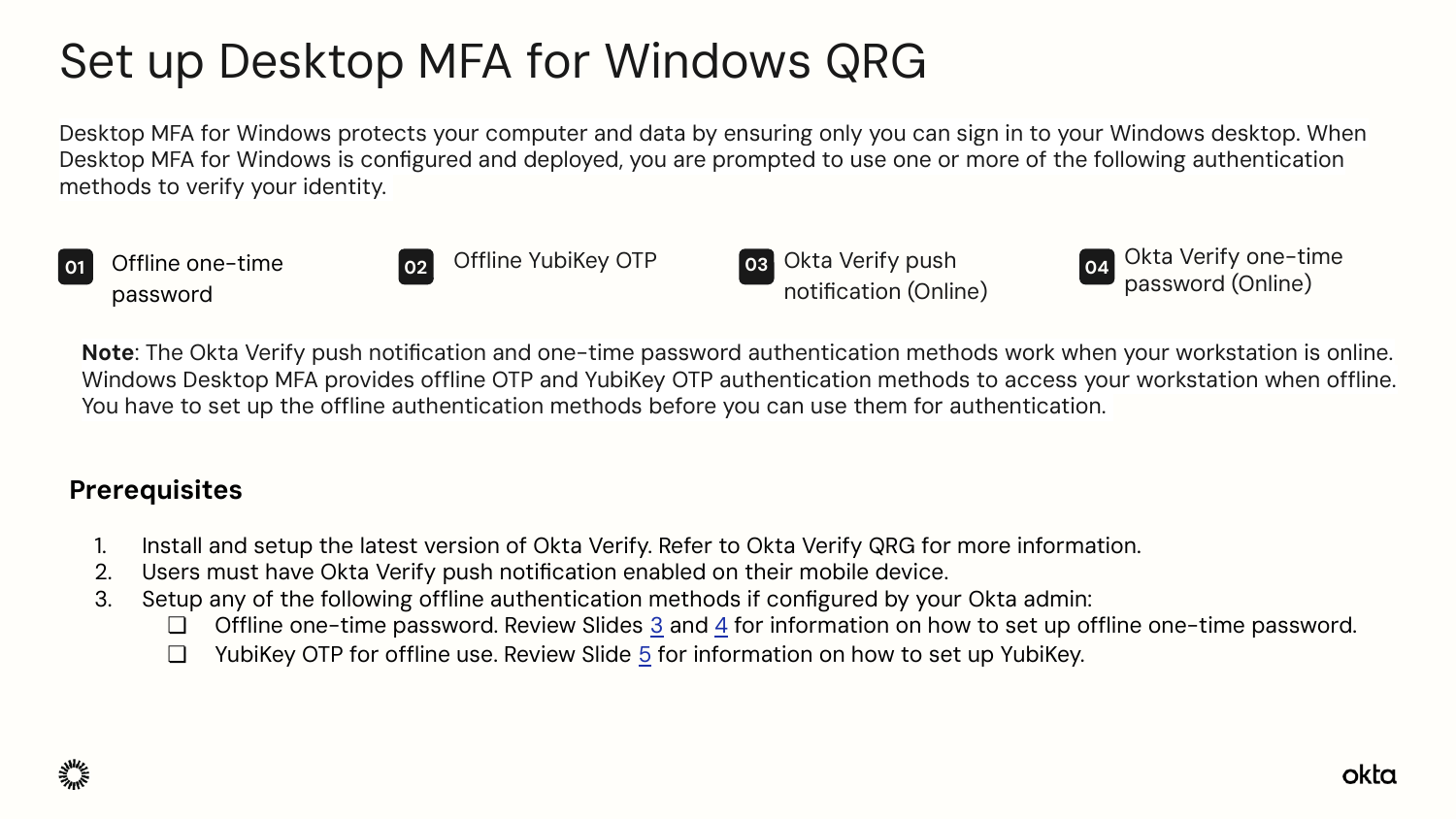

Set up Desktop MFA for Windows QRG
Desktop MFA for Windows protects your computer and data by ensuring only you can sign in to your Windows desktop. When Desktop MFA for Windows is configured and deployed, you are prompted to use one or more of the following authentication methods to verify your identity.

Offline YubiKey OTP

Offline one-time password
03
01
04
02
Okta Verify push notification (Online)
Okta Verify one-time password (Online)
Note: The Okta Verify push notification and one-time password authentication methods work when your workstation is online. Windows Desktop MFA provides offline OTP and YubiKey OTP authentication methods to access your workstation when offline. You have to set up the offline authentication methods before you can use them for authentication.
Prerequisites
Install and setup the latest version of Okta Verify. Refer to Okta Verify QRG for more information.
Users must have Okta Verify push notification enabled on their mobile device.
Setup any of the following offline authentication methods if configured by your Okta admin:
Offline one-time password. Review Slides 3 and 4 for information on how to set up offline one-time password.
YubiKey OTP for offline use. Review Slide 5 for information on how to set up YubiKey.